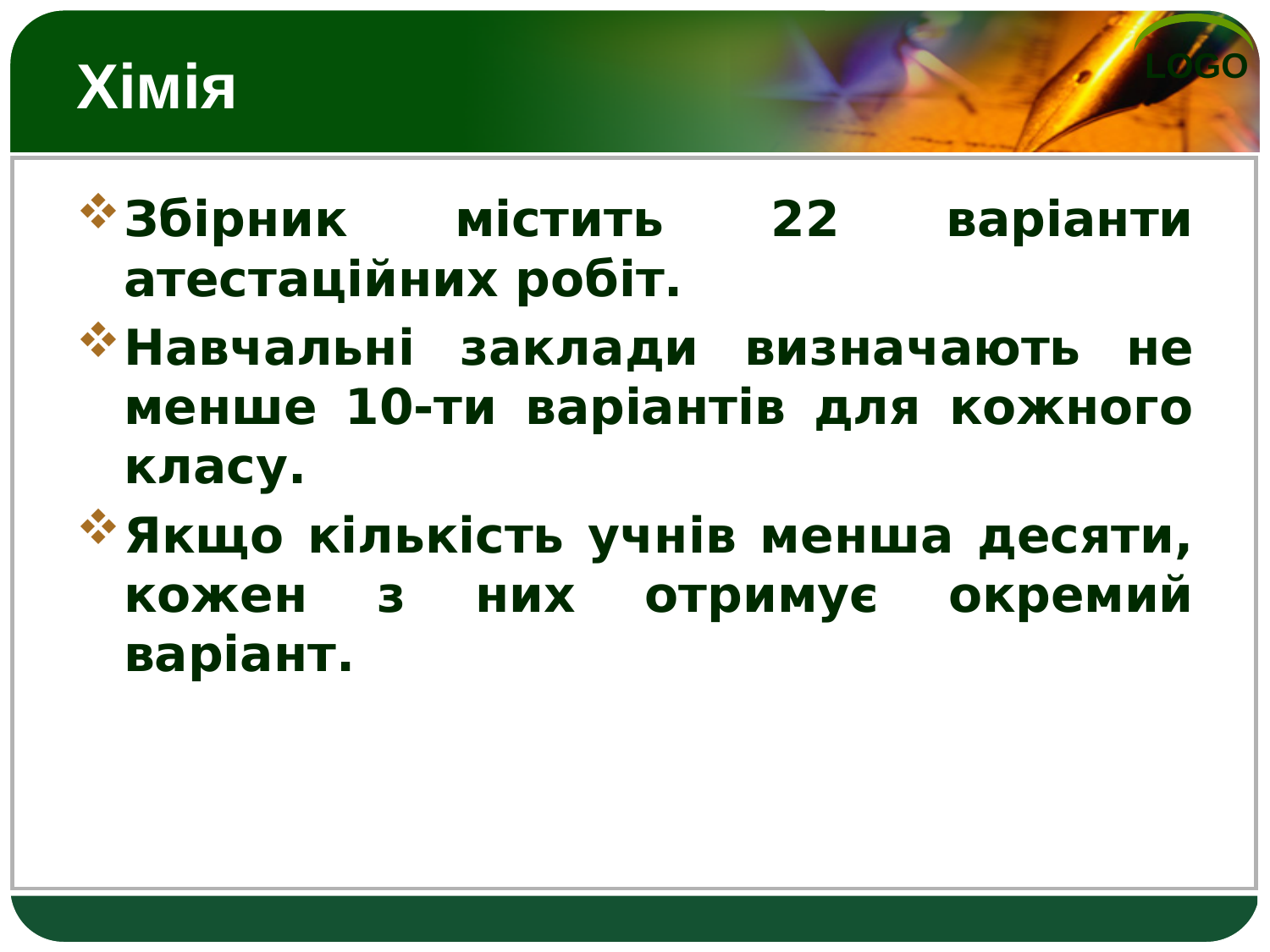

# Хімія
Збірник містить 22 варіанти атестаційних робіт.
Навчальні заклади визначають не менше 10-ти варіантів для кожного класу.
Якщо кількість учнів менша десяти, кожен з них отримує окремий варіант.